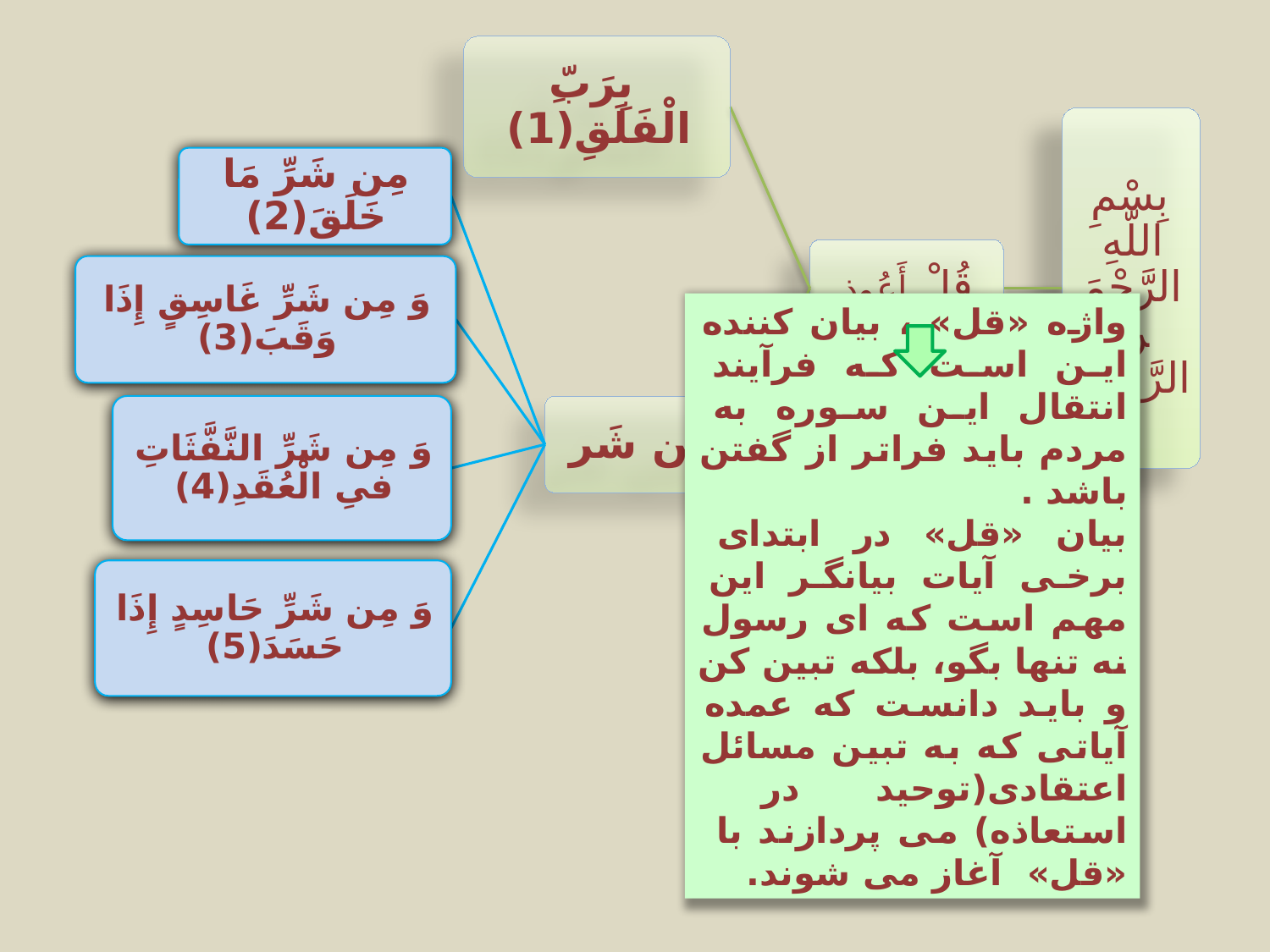

بِسْمِ اللّهِ الرَّحْمَنِ الرَّحِيم

قُلْ أَعُوذ

 بِرَبّ‏ِ الْفَلَقِ(1)

مِن شَر

مِن شَرِّ مَا خَلَقَ(2)

وَ مِن شَرِّ غَاسِقٍ إِذَا وَقَبَ(3)

وَ مِن شَرِّ النَّفَّثَاتِ فىِ الْعُقَدِ(4)

وَ مِن شَرِّ حَاسِدٍ إِذَا حَسَدَ(5)

واژه «قل» ، بیان کننده این است که فرآیند انتقال این سوره به مردم باید فراتر از گفتن باشد .
بیان «قل» در ابتدای برخی آیات بیانگر این مهم است که ای رسول نه تنها بگو، بلکه تبین کن و باید دانست که عمده آیاتی که به تبین مسائل اعتقادی(توحید در استعاذه) می پردازند با  «قل»  آغاز می شوند.